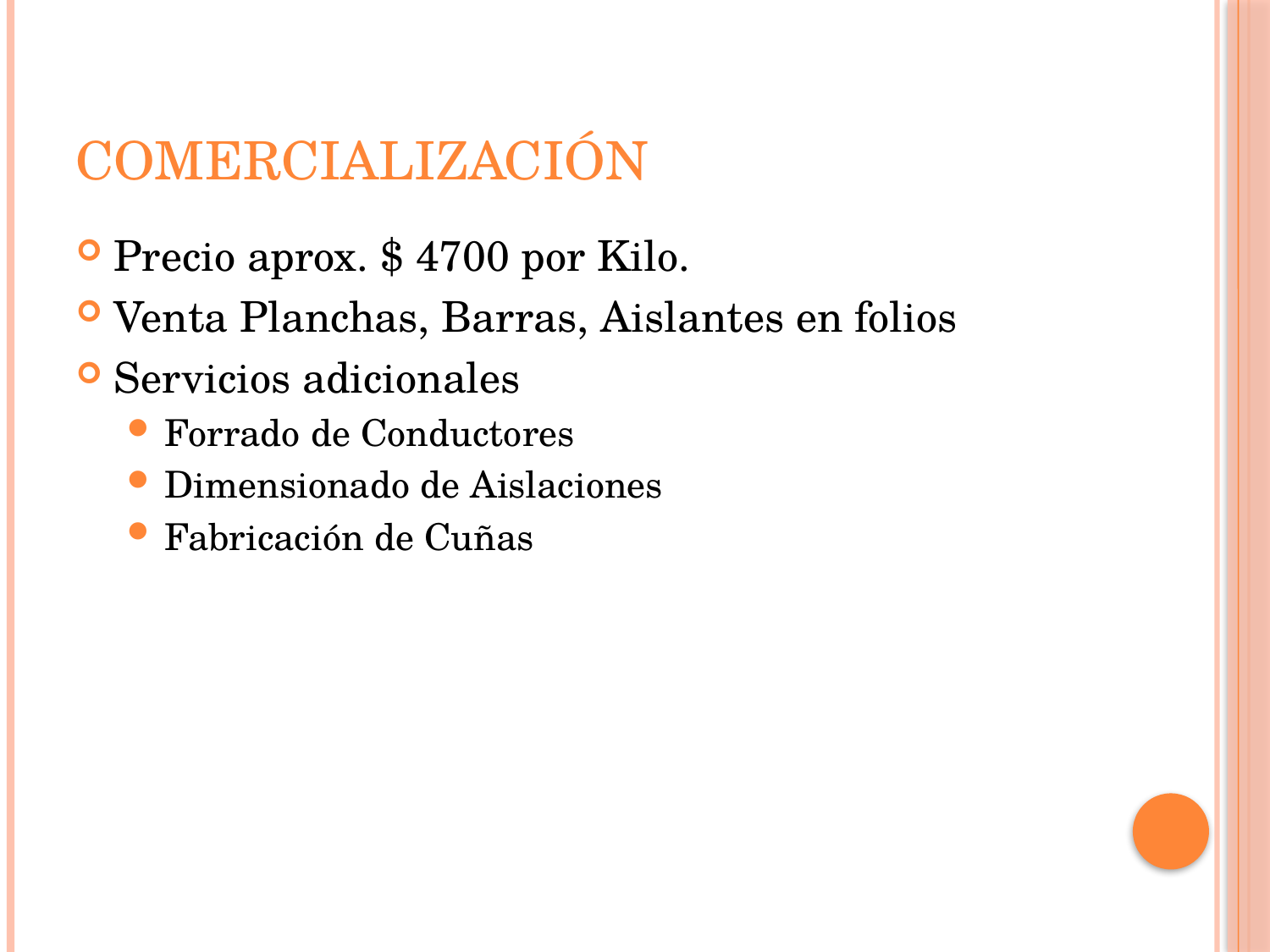

# Comercialización
Precio aprox. $ 4700 por Kilo.
Venta Planchas, Barras, Aislantes en folios
Servicios adicionales
Forrado de Conductores
Dimensionado de Aislaciones
Fabricación de Cuñas